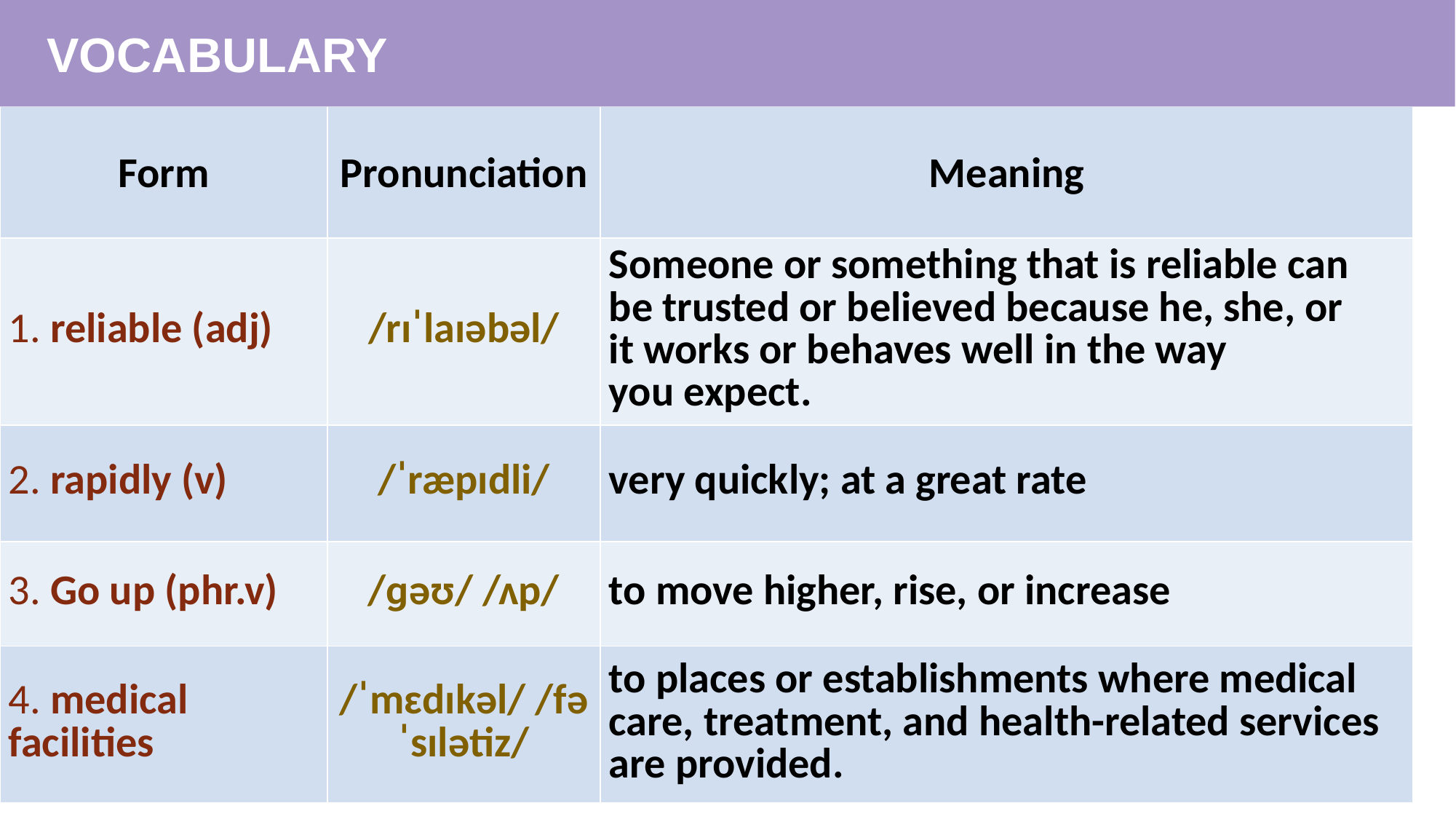

VOCABULARY
| Form | Pronunciation | Meaning |
| --- | --- | --- |
| 1. reliable (adj) | /rɪˈlaɪəbəl/ | Someone or something that is reliable can be trusted or believed because he, she, or it works or behaves well in the way you expect. |
| 2. rapidly (v) | /ˈræpɪdli/ | very quickly; at a great rate |
| 3. Go up (phr.v) | /ɡəʊ/ /ʌp/ | to move higher, rise, or increase |
| 4. medical facilities | /ˈmɛdɪkəl/ /fəˈsɪlətiz/ | to places or establishments where medical care, treatment, and health-related services are provided. |